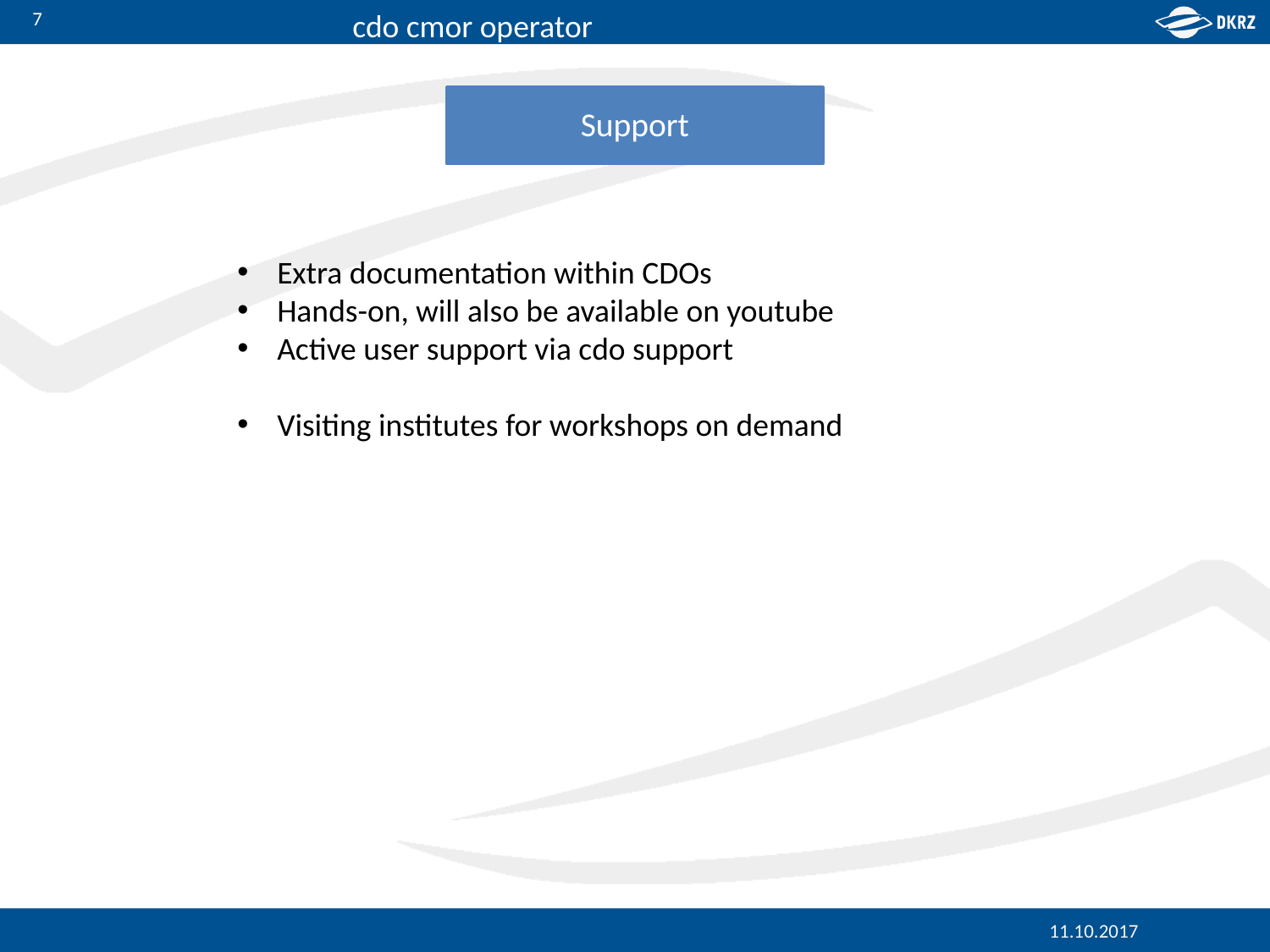

7

Support
Extra documentation within CDOs
Hands-on, will also be available on youtube
Active user support via cdo support

Visiting institutes for workshops on demand
11.10.2017